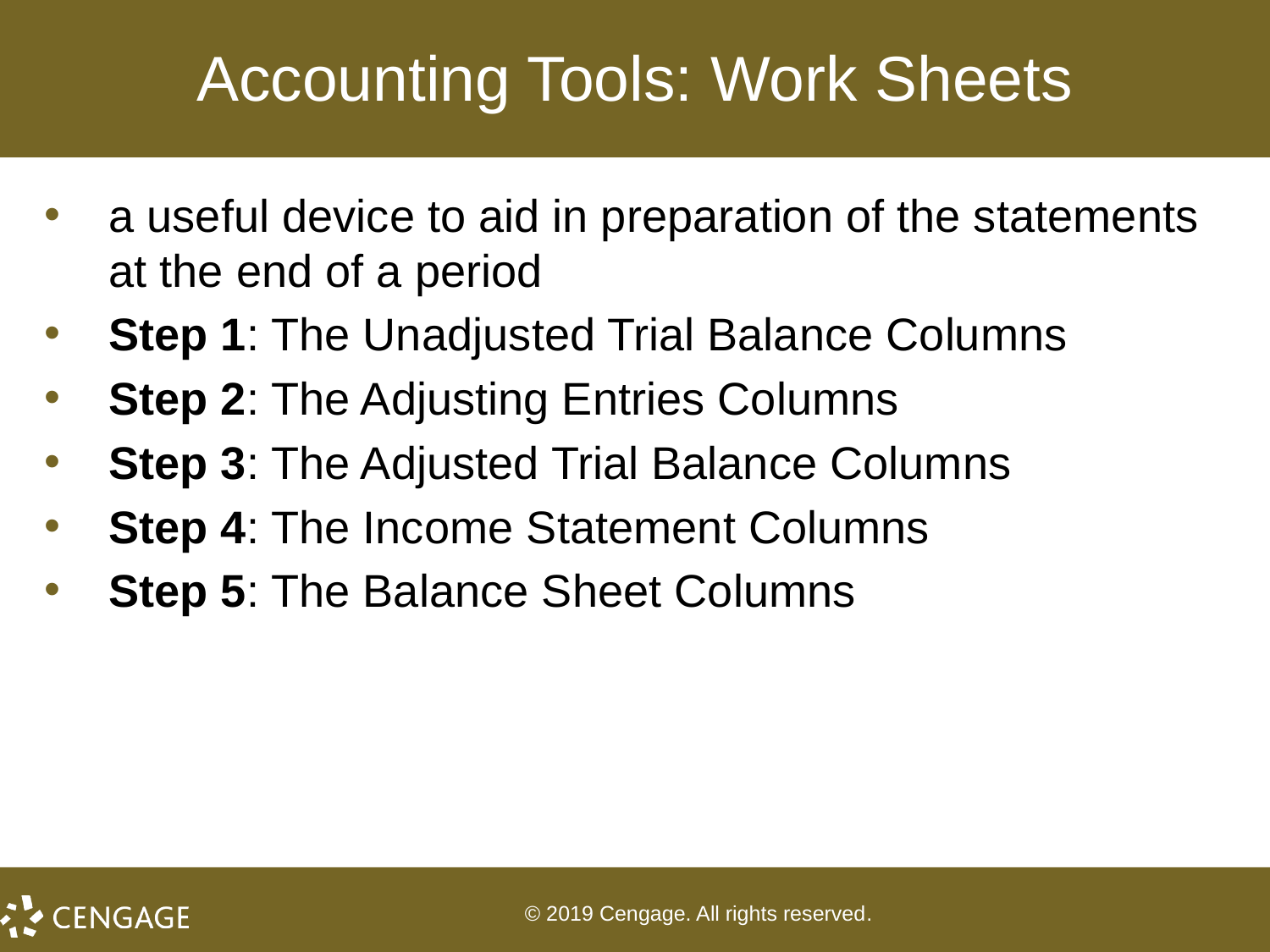

# Accounting Tools: Work Sheets
a useful device to aid in preparation of the statements at the end of a period
Step 1: The Unadjusted Trial Balance Columns
Step 2: The Adjusting Entries Columns
Step 3: The Adjusted Trial Balance Columns
Step 4: The Income Statement Columns
Step 5: The Balance Sheet Columns